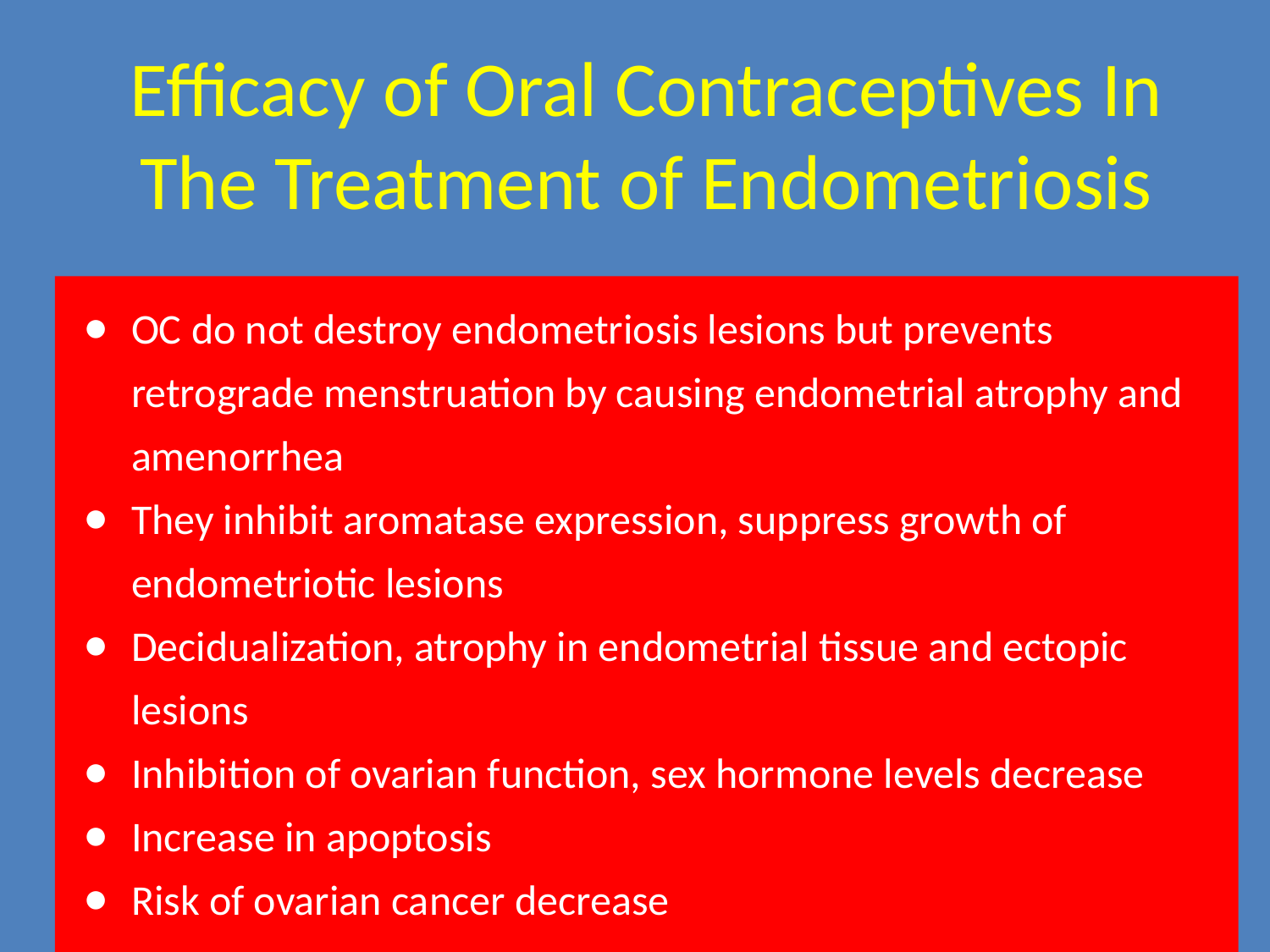

# Efficacy of Oral Contraceptives In The Treatment of Endometriosis
OC do not destroy endometriosis lesions but prevents retrograde menstruation by causing endometrial atrophy and amenorrhea
They inhibit aromatase expression, suppress growth of endometriotic lesions
Decidualization, atrophy in endometrial tissue and ectopic lesions
Inhibition of ovarian function, sex hormone levels decrease
Increase in apoptosis
Risk of ovarian cancer decrease